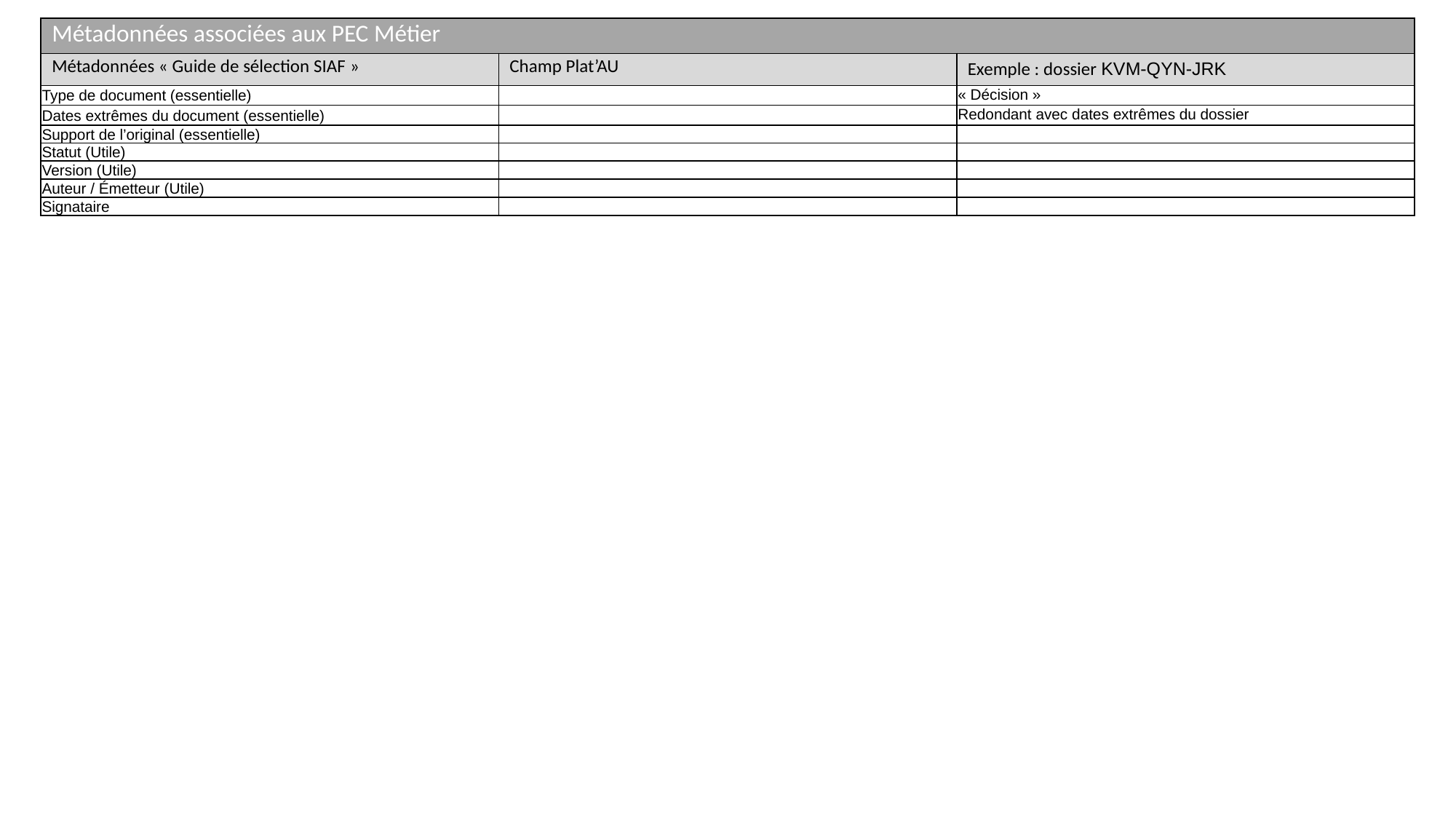

| Métadonnées associées aux PEC Métier |  |  |
| --- | --- | --- |
| Métadonnées « Guide de sélection SIAF » | Champ Plat’AU | Exemple : dossier KVM-QYN-JRK |
| Type de document (essentielle) |  | « Décision » |
| Dates extrêmes du document (essentielle) |  | Redondant avec dates extrêmes du dossier |
| Support de l’original (essentielle) |  |  |
| Statut (Utile) |  |  |
| Version (Utile) |  |  |
| Auteur / Émetteur (Utile) |  |  |
| Signataire |  |  |